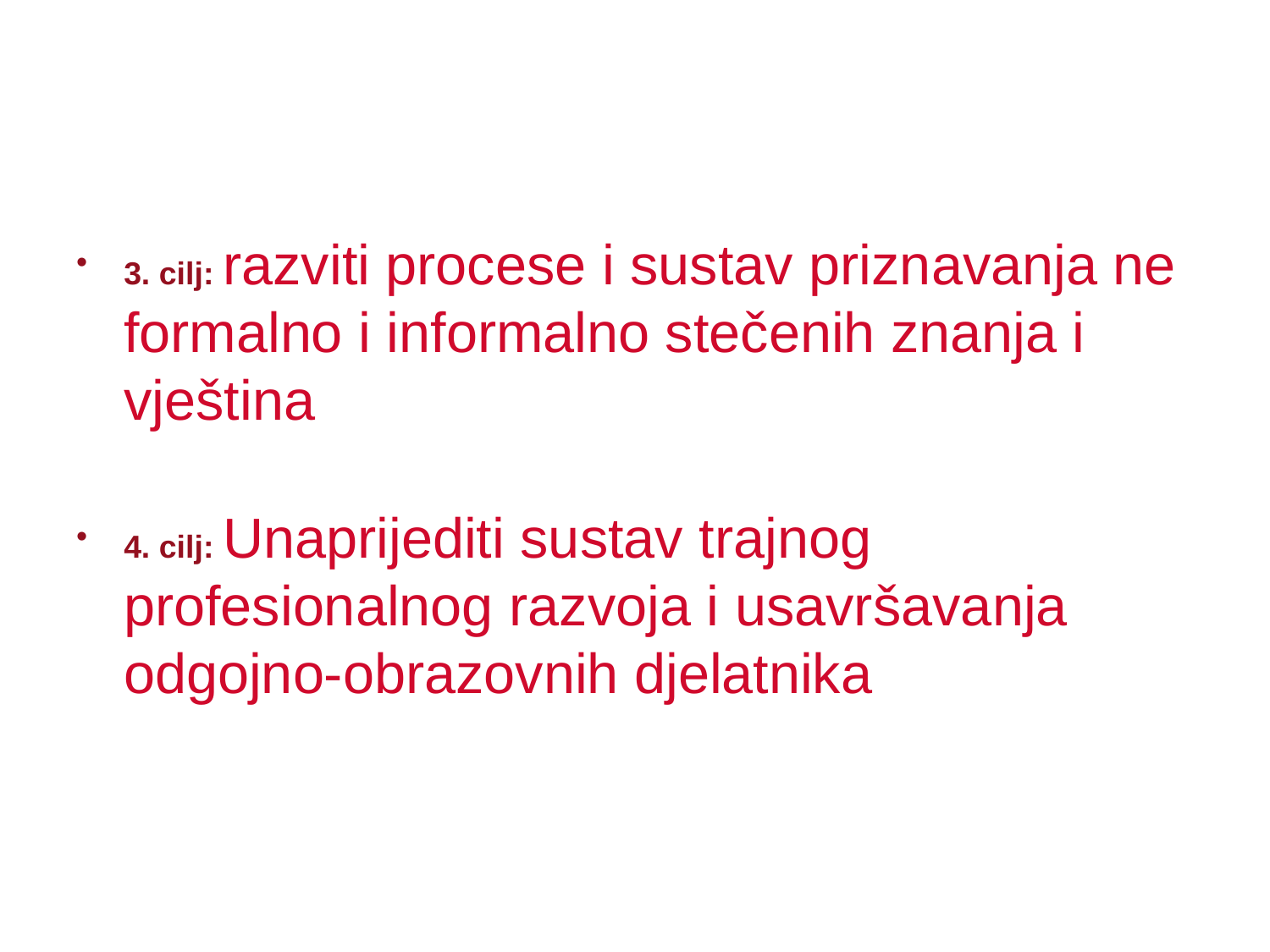

#
3. cilj: razviti procese i sustav priznavanja ne formalno i informalno stečenih znanja i vještina

4. cilj: Unaprijediti sustav trajnog profesionalnog razvoja i usavršavanja odgojno-obrazovnih djelatnika